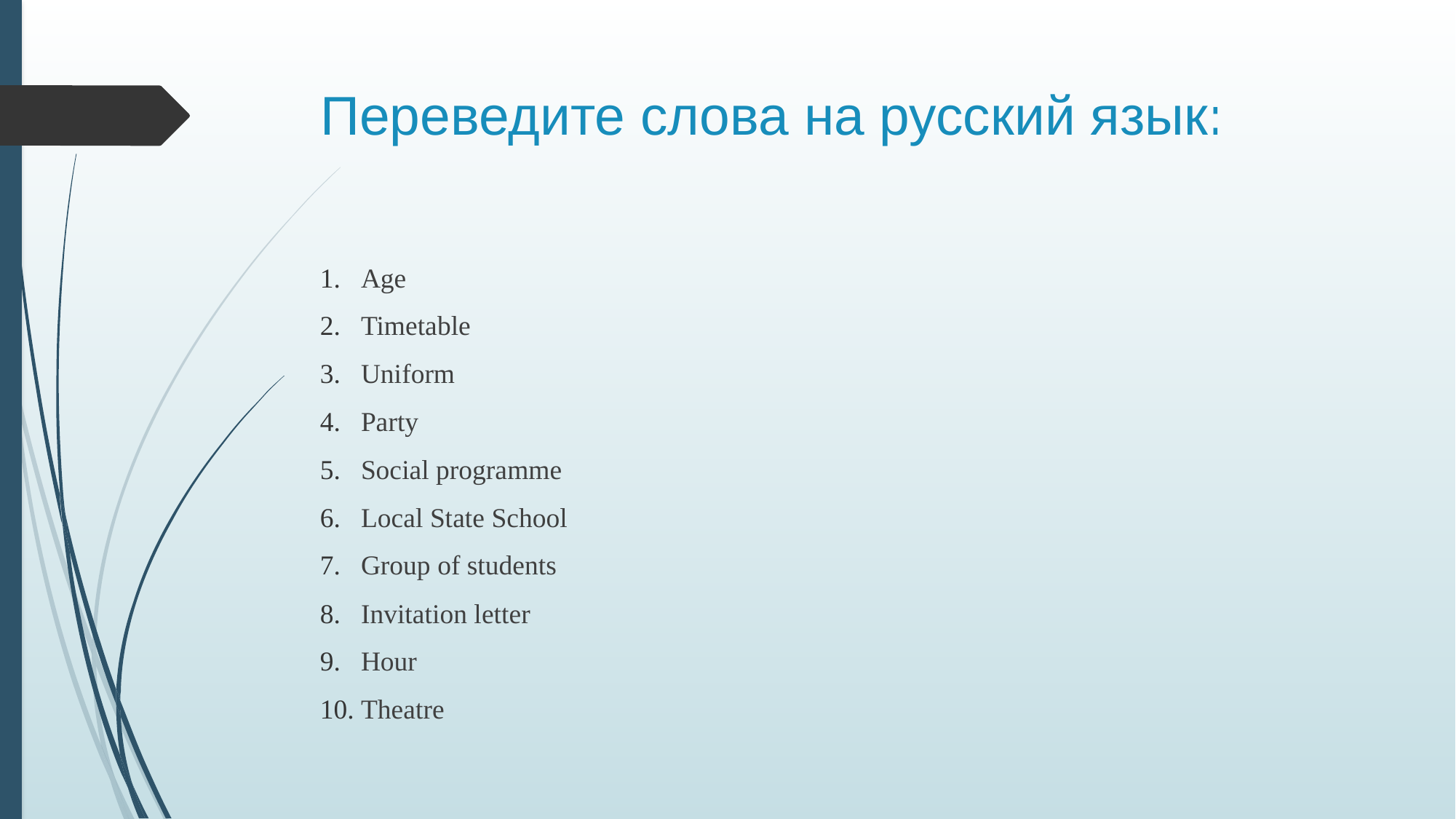

# Переведите слова на русский язык:
Age
Timetable
Uniform
Party
Social programme
Local State School
Group of students
Invitation letter
Hour
Theatre